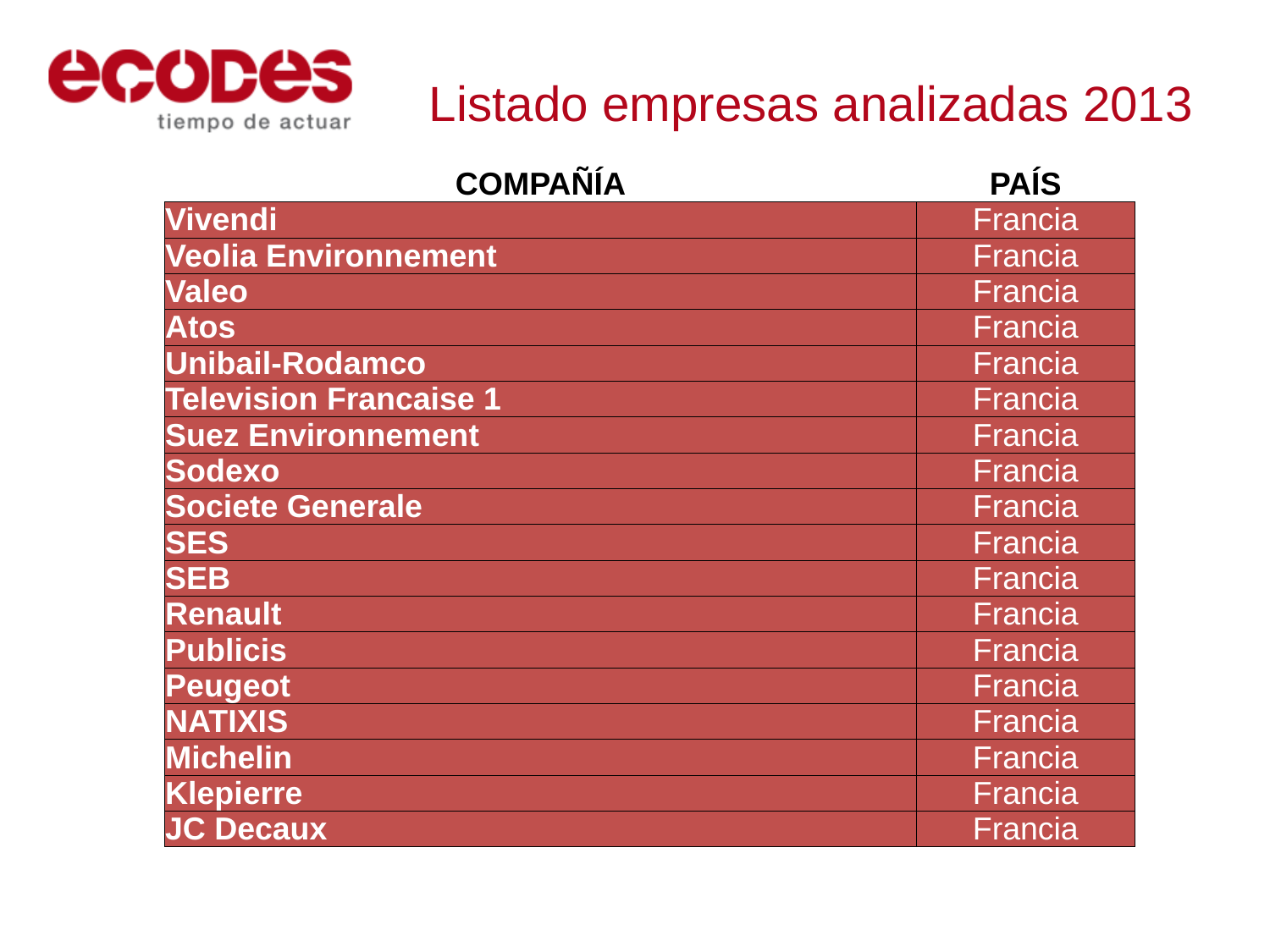

Listado empresas analizadas 2013
| COMPAÑÍA | PAÍS |
| --- | --- |
| Vivendi | Francia |
| Veolia Environnement | Francia |
| Valeo | Francia |
| Atos | Francia |
| Unibail-Rodamco | Francia |
| Television Francaise 1 | Francia |
| Suez Environnement | Francia |
| Sodexo | Francia |
| Societe Generale | Francia |
| SES | Francia |
| SEB | Francia |
| Renault | Francia |
| Publicis | Francia |
| Peugeot | Francia |
| NATIXIS | Francia |
| Michelin | Francia |
| Klepierre | Francia |
| JC Decaux | Francia |